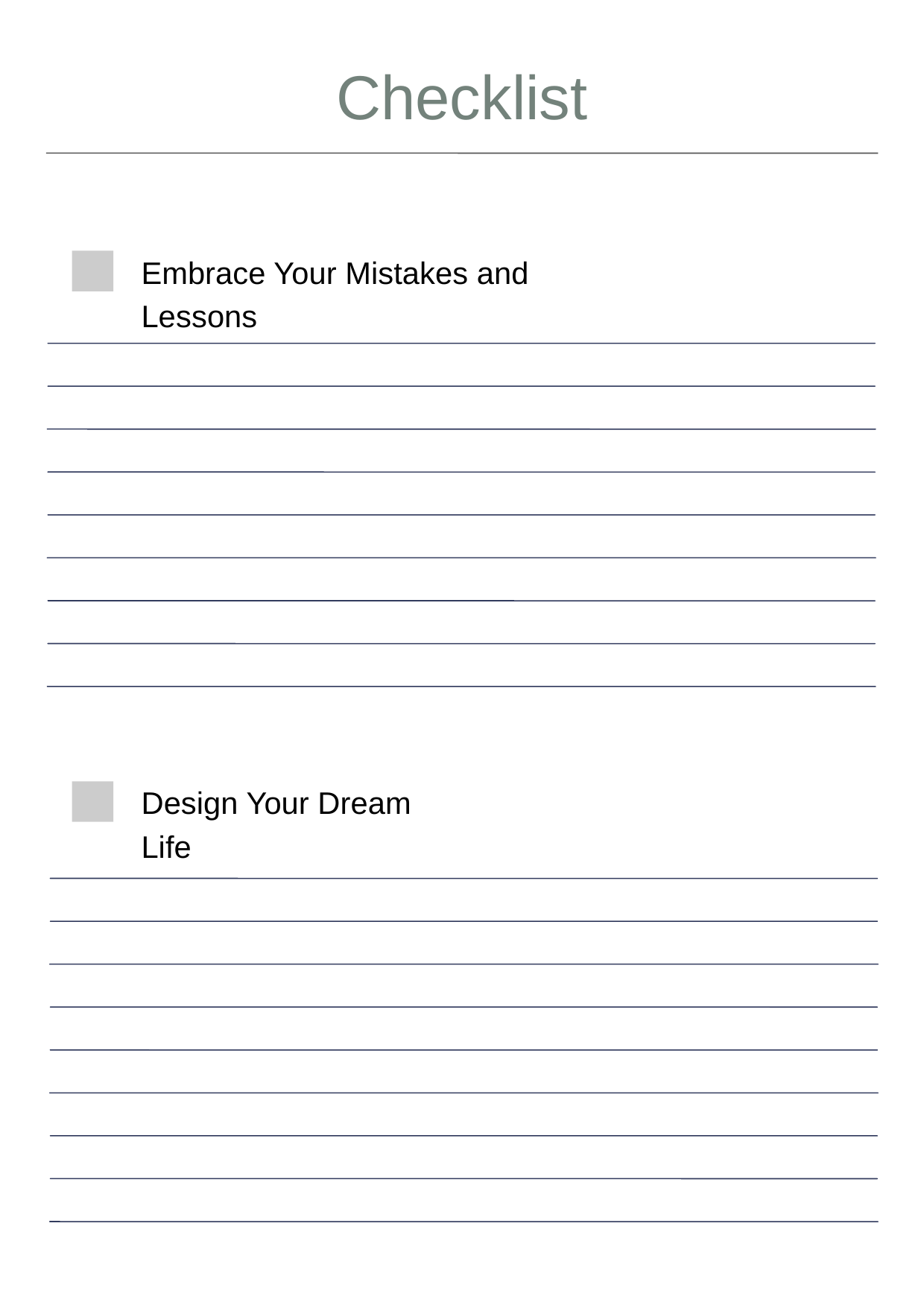

Checklist

Embrace Your Mistakes and Lessons

Design Your Dream Life